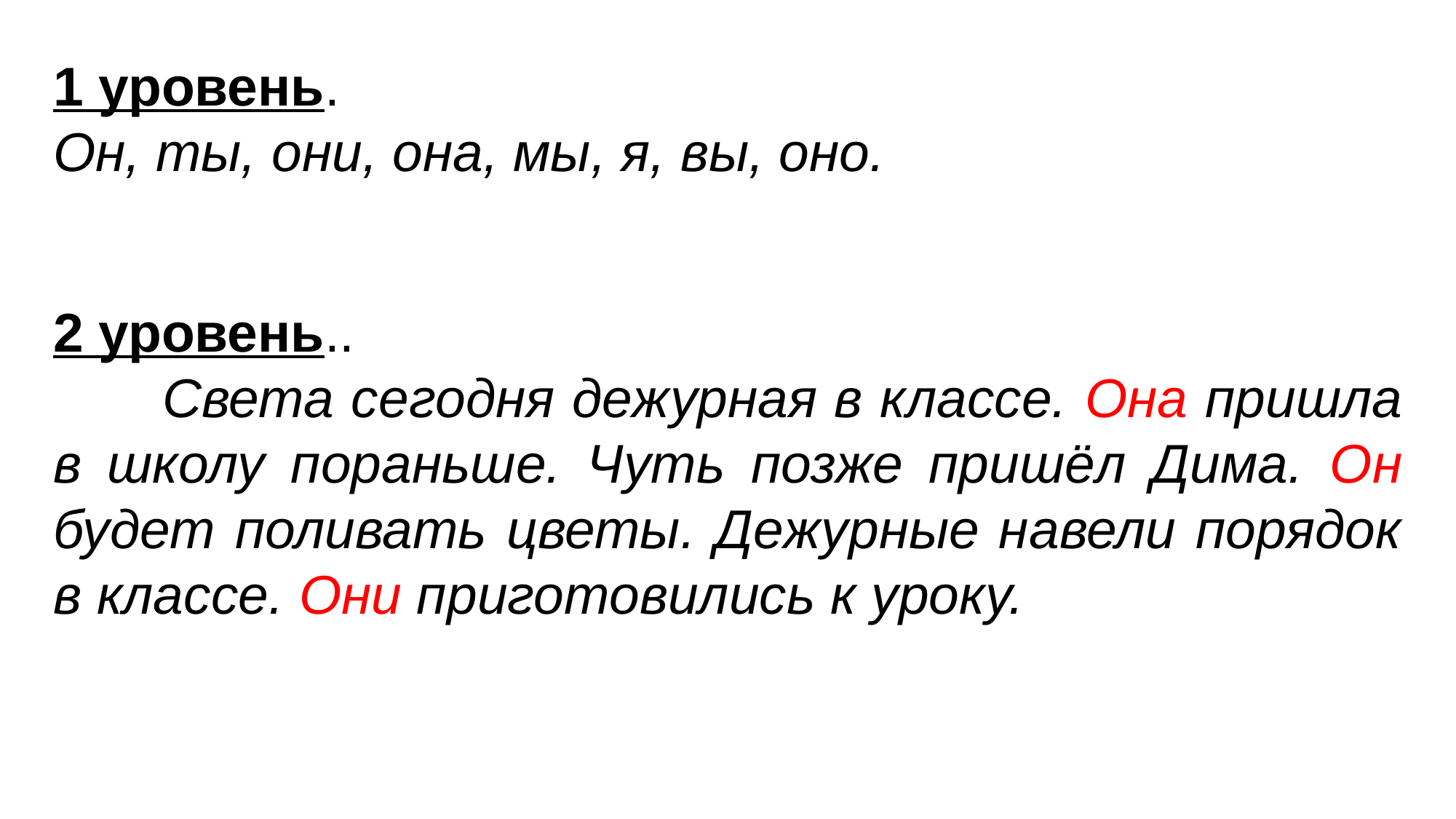

1 уровень.
Он, ты, они, она, мы, я, вы, оно.
2 уровень..
	Света сегодня дежурная в классе. Она пришла в школу пораньше. Чуть позже пришёл Дима. Он будет поливать цветы. Дежурные навели порядок в классе. Они приготовились к уроку.